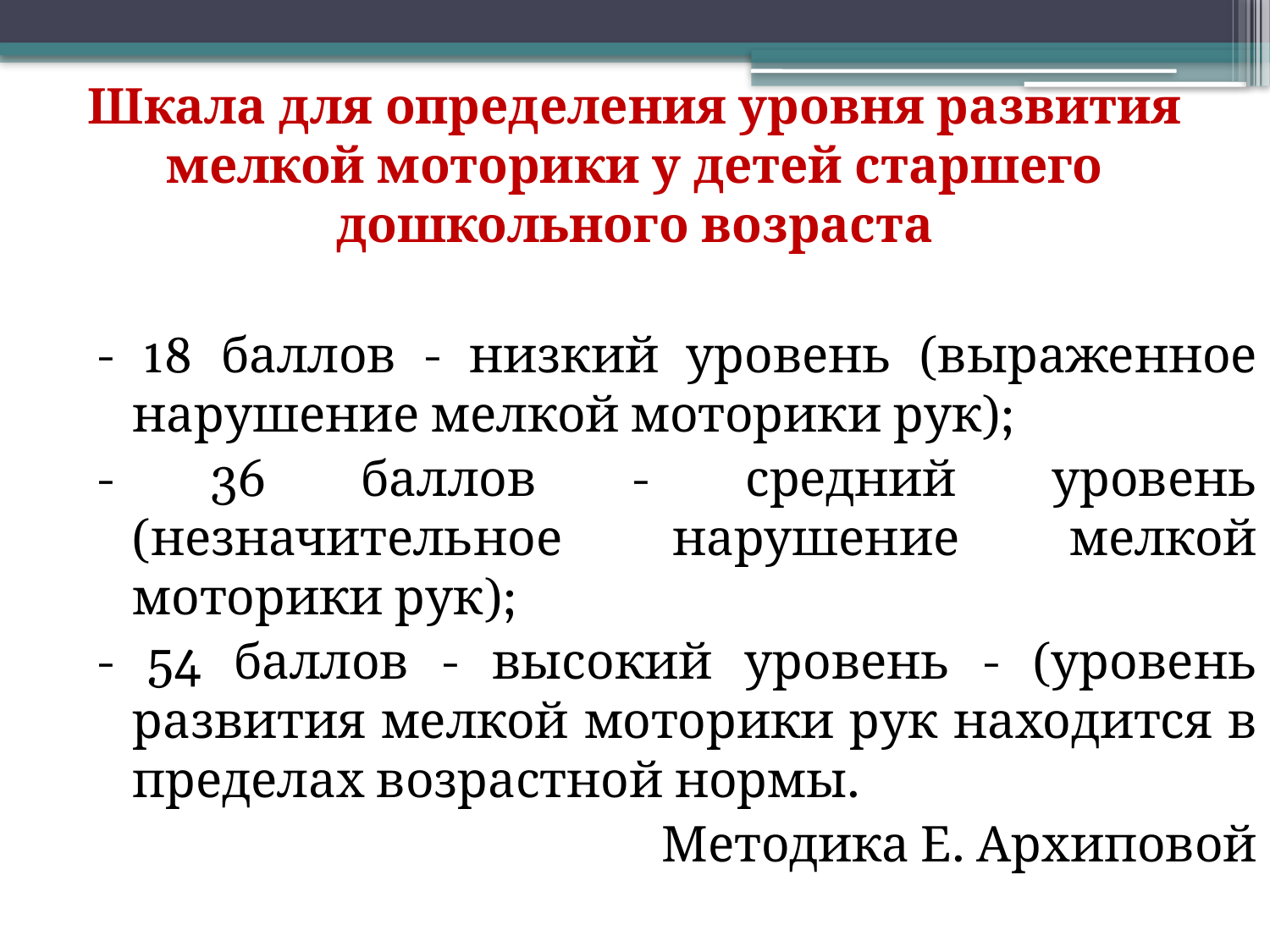

# Шкала для определения уровня развития мелкой моторики у детей старшего дошкольного возраста
- 18 баллов - низкий уровень (выраженное нарушение мелкой моторики рук);
- 36 баллов - средний уровень (незначительное нарушение мелкой моторики рук);
- 54 баллов - высокий уровень - (уровень развития мелкой моторики рук находится в пределах возрастной нормы.
Методика Е. Архиповой